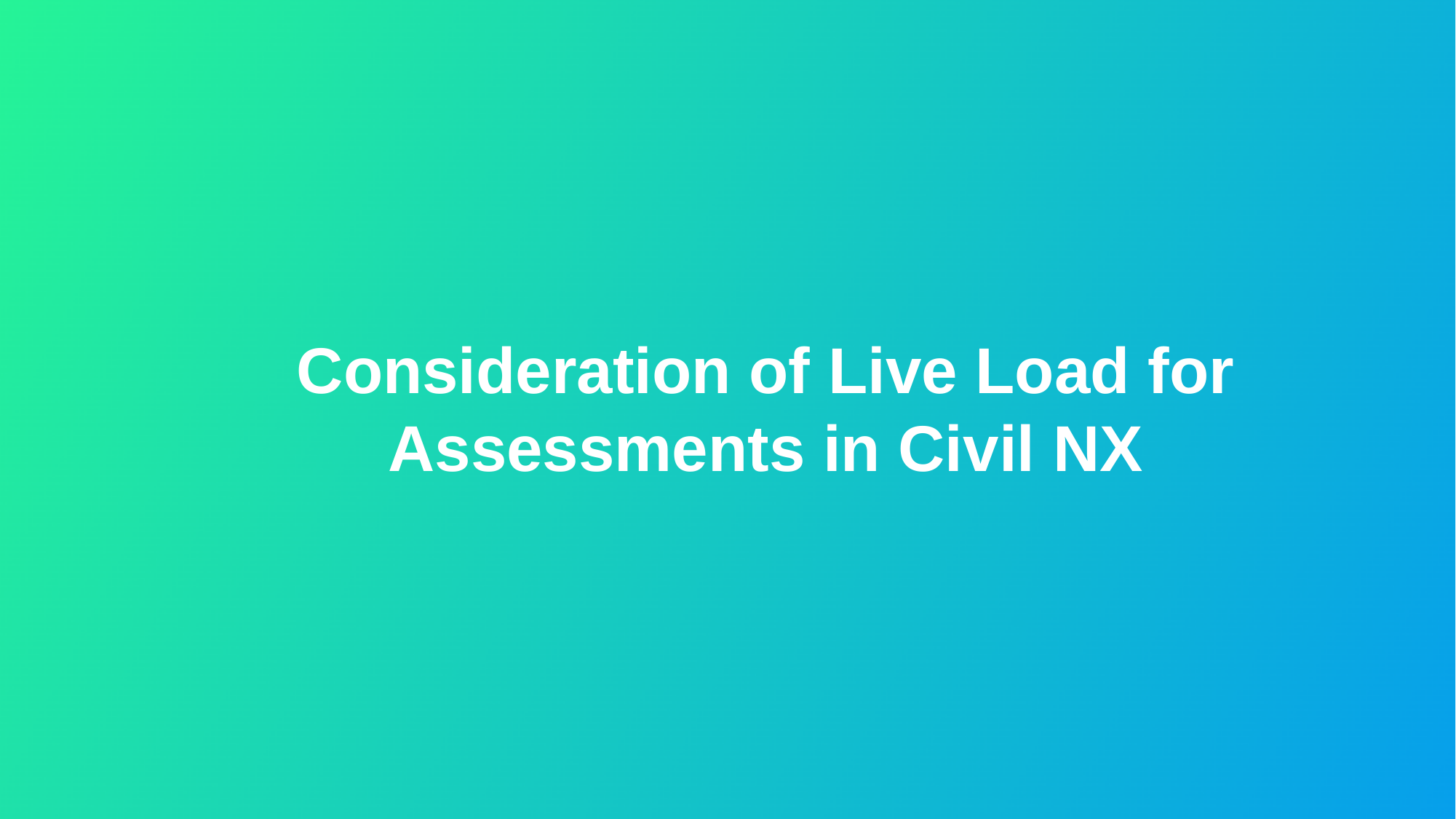

Consideration of Live Load for Assessments in Civil NX